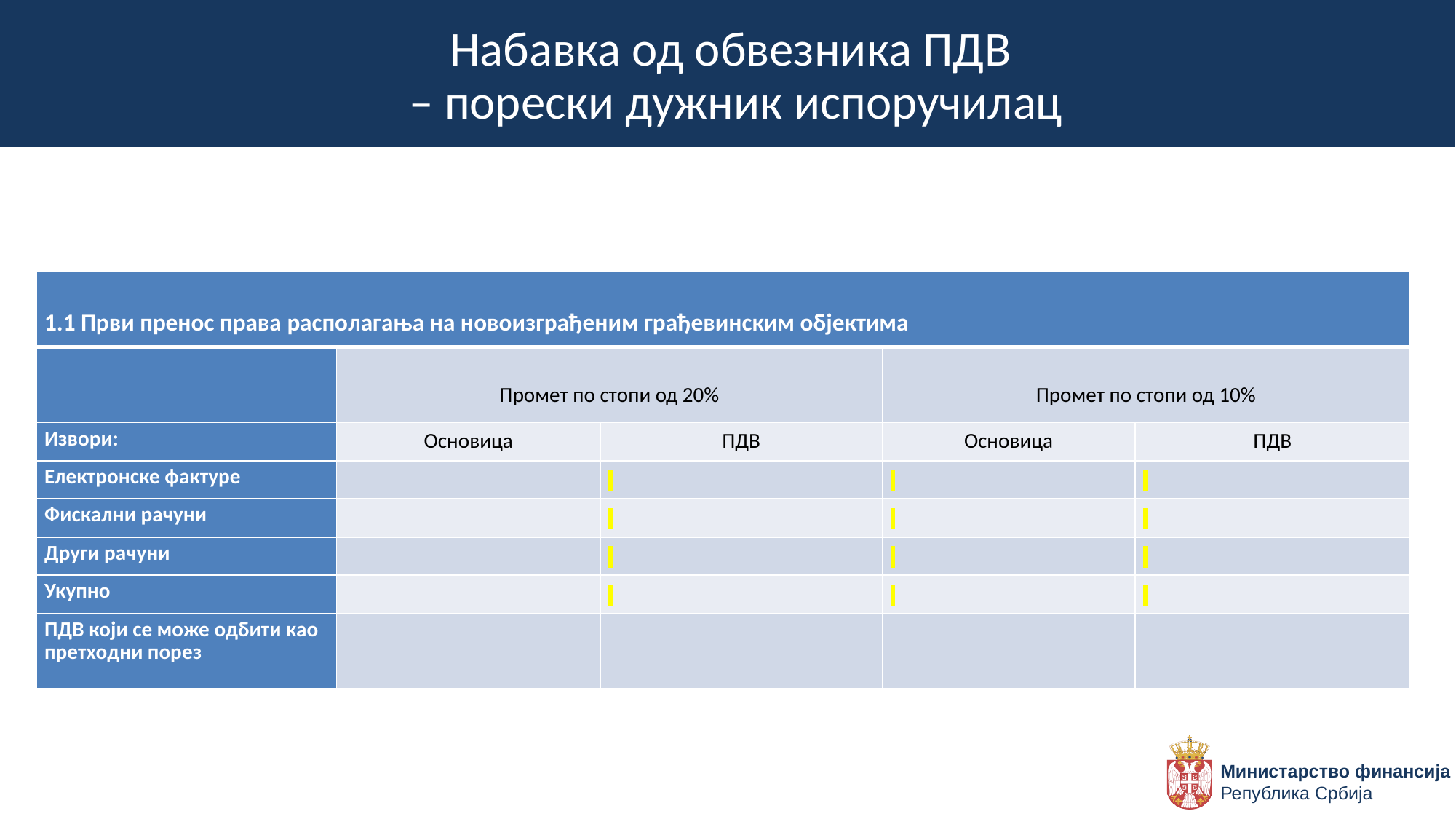

Набавка од обвезника ПДВ
– порески дужник испоручилац

| 1.1 Први пренос права располагања на новоизграђеним грађевинским објектима |  |  |  |  |
| --- | --- | --- | --- | --- |
|  | Промет по стопи од 20% |  | Промет по стопи од 10% |  |
| Извори: | Основица | ПДВ | Основица | ПДВ |
| Електронске фактуре |  |  |  |  |
| Фискални рачуни |  |  |  |  |
| Други рачуни |  |  |  |  |
| Укупно |  |  |  |  |
| ПДВ који се може одбити као претходни порез |  |  |  |  |

Министарство финансија
Република Србија